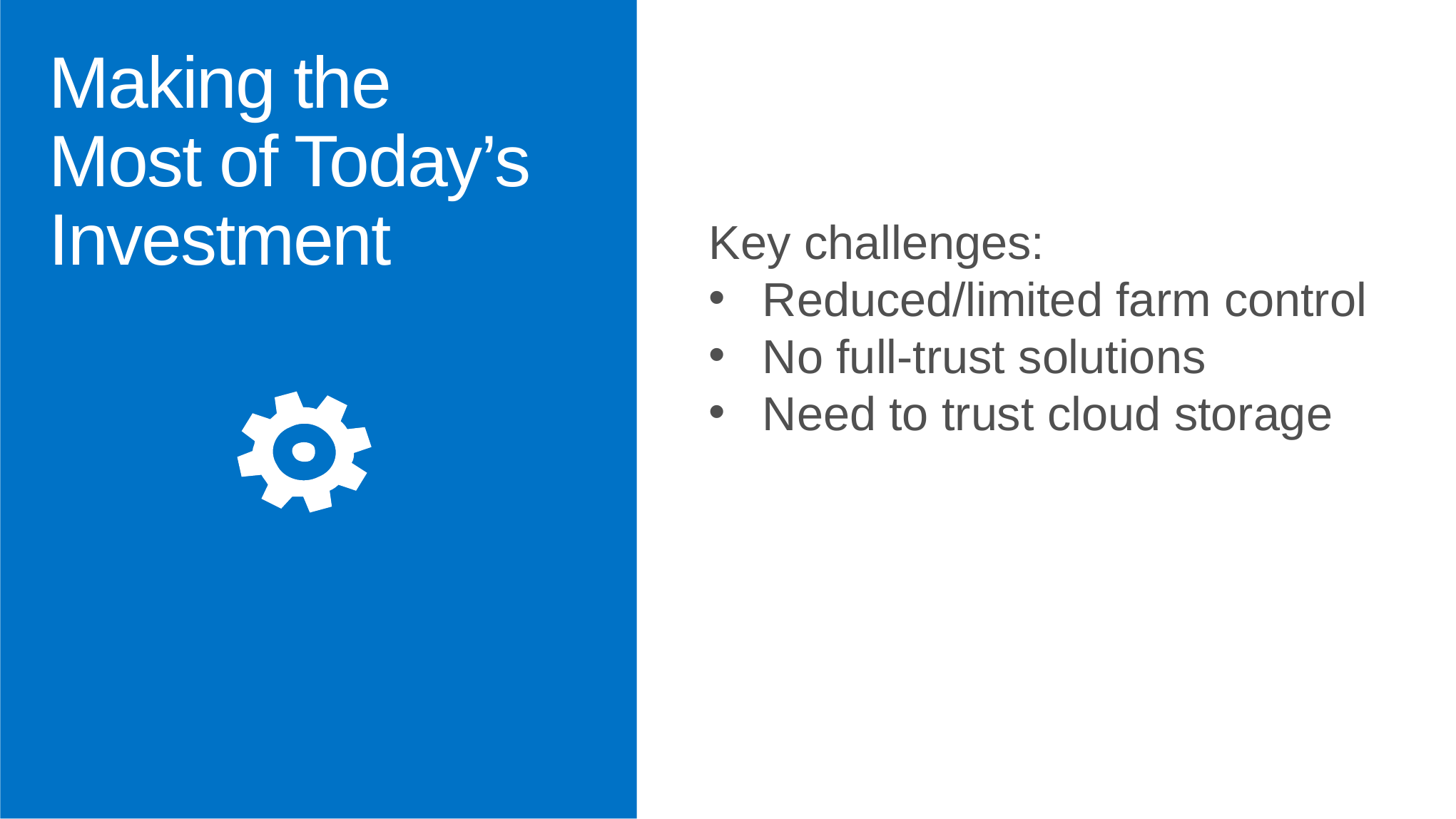

# Making the Most of Today’s Investment
Key challenges:
Reduced/limited farm control
No full-trust solutions
Need to trust cloud storage